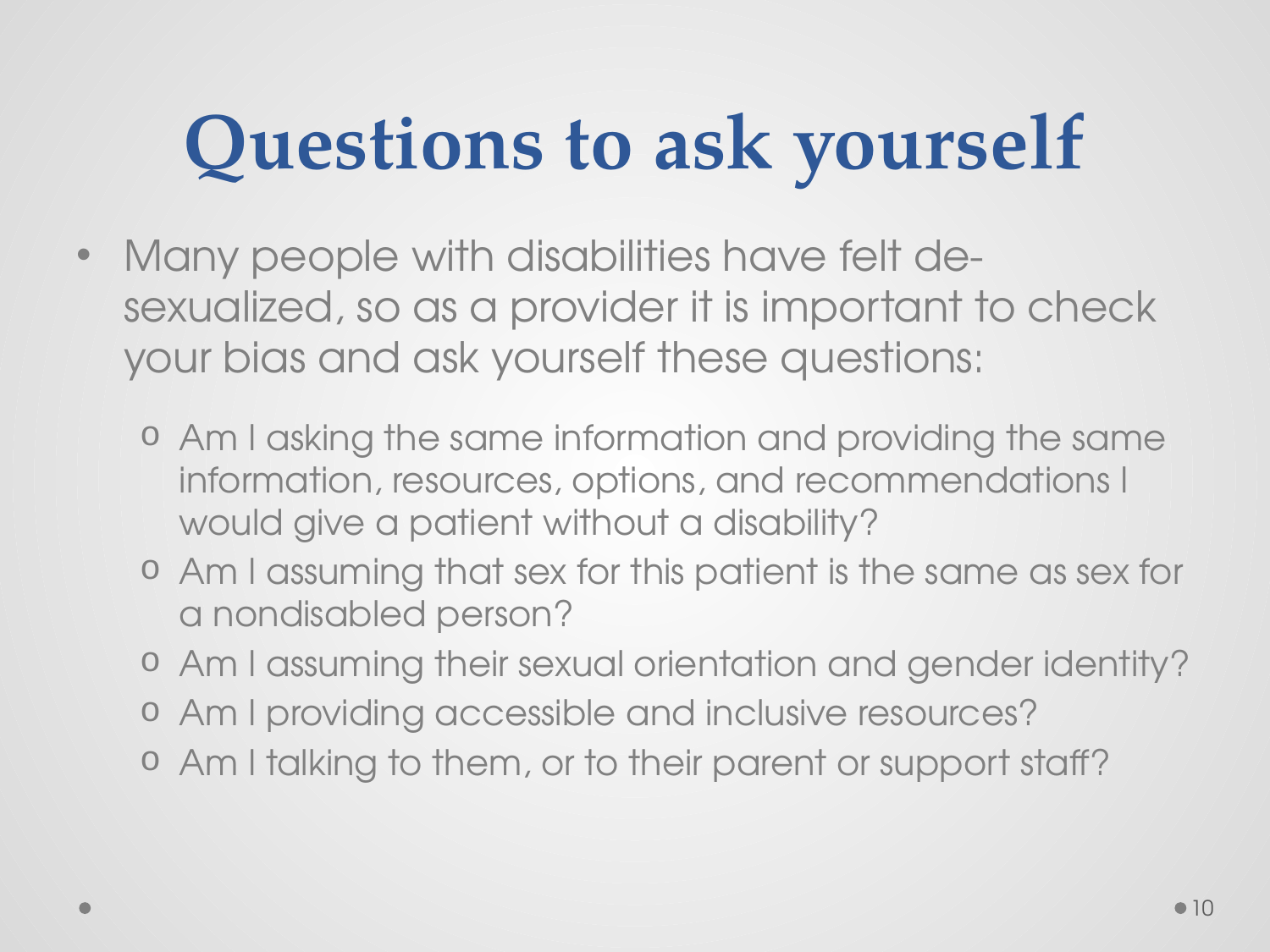

# Questions to ask yourself
Many people with disabilities have felt de-sexualized, so as a provider it is important to check your bias and ask yourself these questions:

Am I asking the same information and providing the same information, resources, options, and recommendations I would give a patient without a disability?
Am I assuming that sex for this patient is the same as sex for a nondisabled person?
Am I assuming their sexual orientation and gender identity?
Am I providing accessible and inclusive resources?
Am I talking to them, or to their parent or support staff?

10